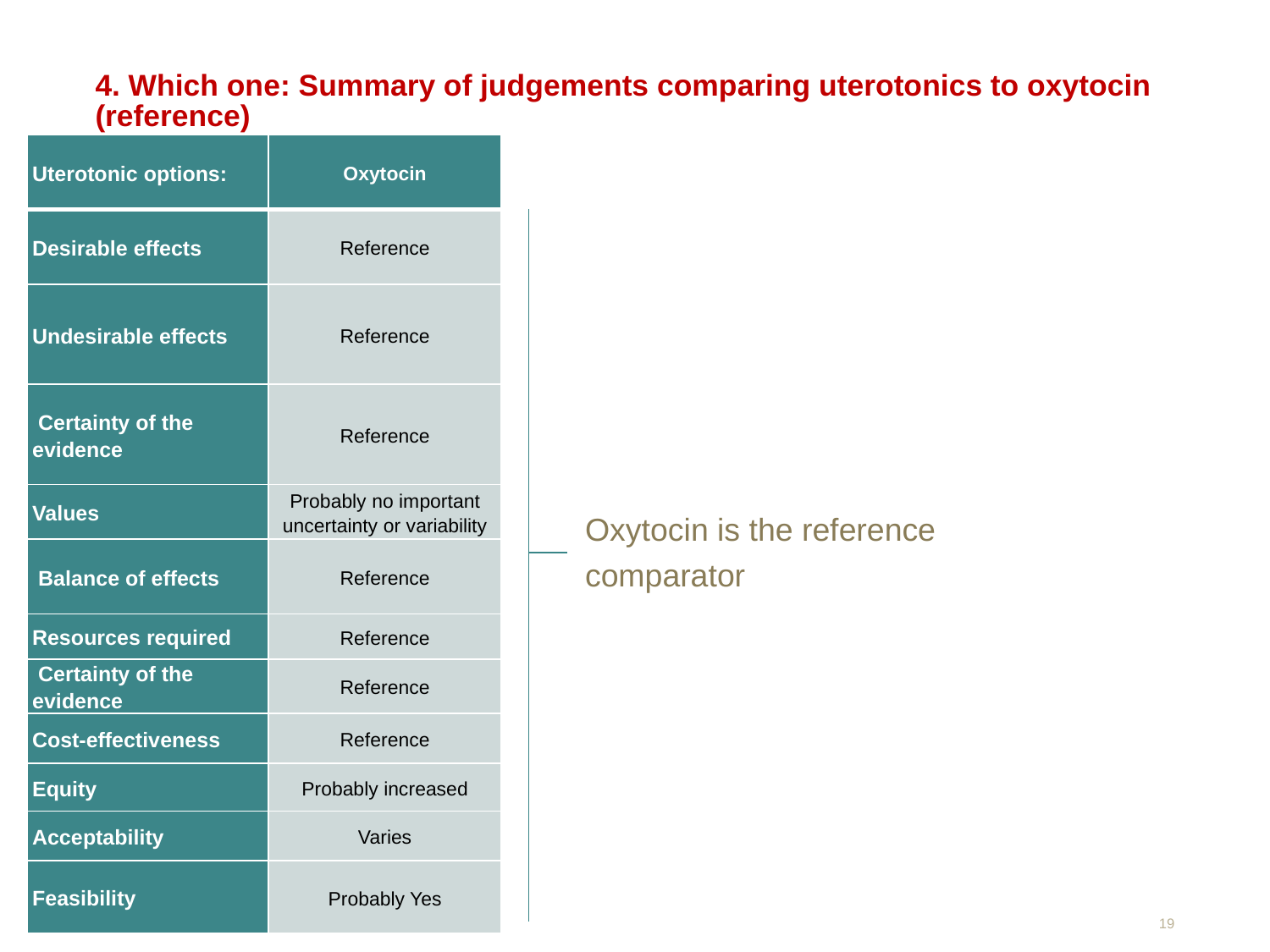

4. Which one: Summary of judgements comparing uterotonics to oxytocin (reference)
| Uterotonic options: | Oxytocin |
| --- | --- |
| Desirable effects | Reference |
| Undesirable effects | Reference |
| Certainty of the evidence | Reference |
| Values | Probably no important uncertainty or variability |
| Balance of effects | Reference |
| Resources required | Reference |
| Certainty of the evidence | Reference |
| Cost-effectiveness | Reference |
| Equity | Probably increased |
| Acceptability | Varies |
| Feasibility | Probably Yes |
Oxytocin is the reference comparator